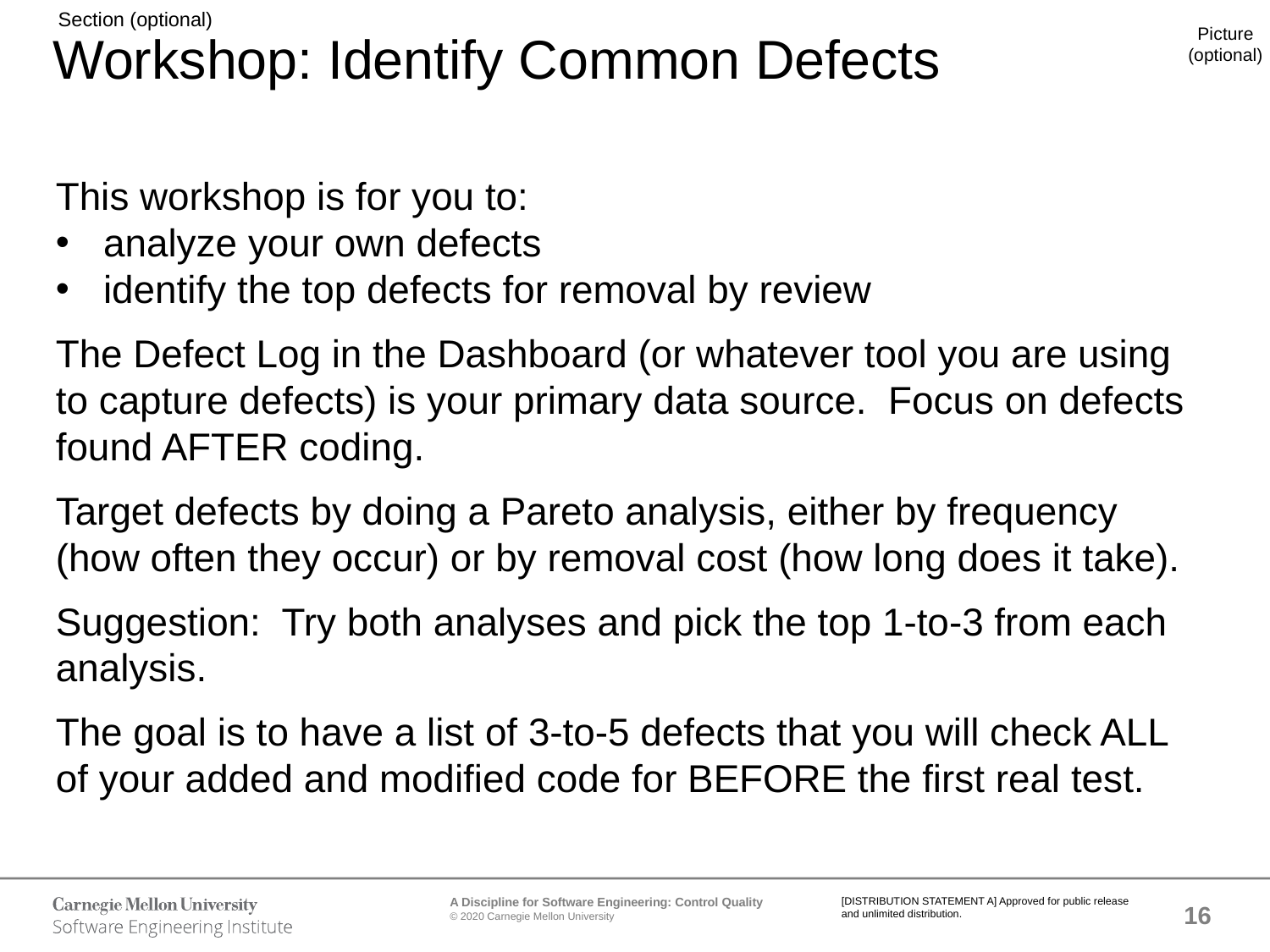

# Workshop: Identify Common Defects
This workshop is for you to:
analyze your own defects
identify the top defects for removal by review
The Defect Log in the Dashboard (or whatever tool you are using to capture defects) is your primary data source.  Focus on defects found AFTER coding.
Target defects by doing a Pareto analysis, either by frequency (how often they occur) or by removal cost (how long does it take).
Suggestion:  Try both analyses and pick the top 1-to-3 from each analysis.
The goal is to have a list of 3-to-5 defects that you will check ALL of your added and modified code for BEFORE the first real test.